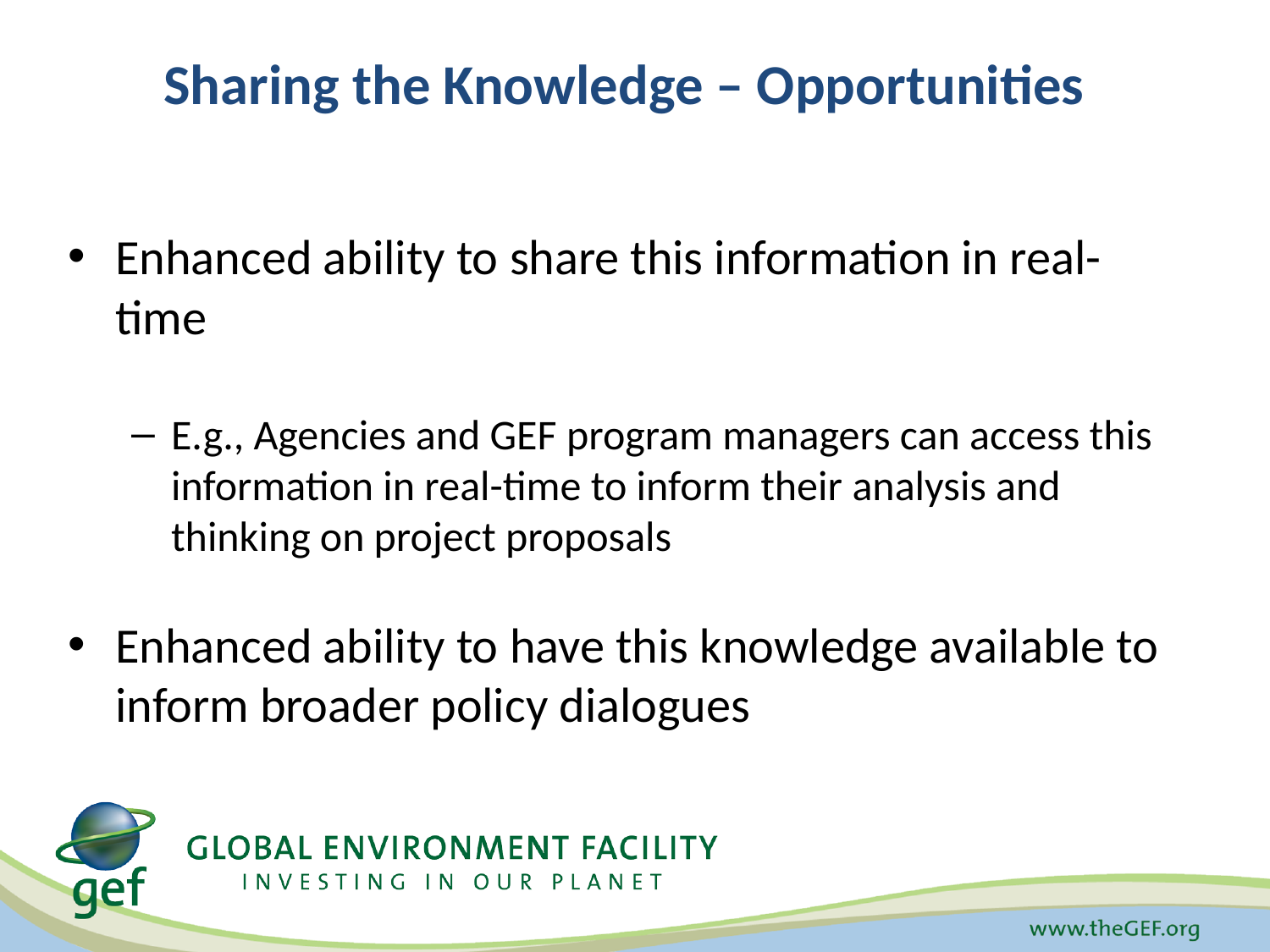

# Sharing the Knowledge – Opportunities

Enhanced ability to share this information in real-time

E.g., Agencies and GEF program managers can access this information in real-time to inform their analysis and thinking on project proposals

Enhanced ability to have this knowledge available to inform broader policy dialogues